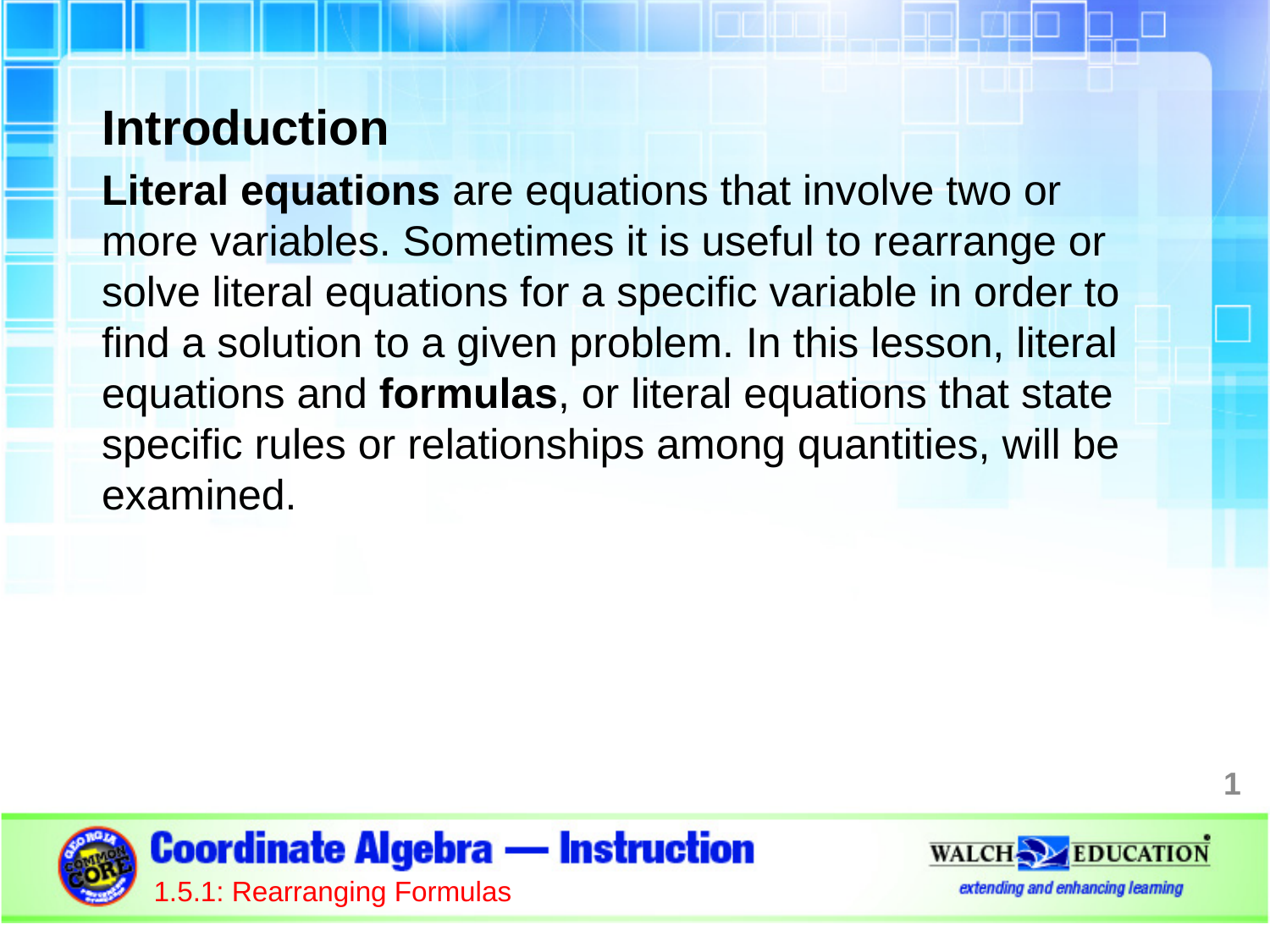

Introduction
Literal equations are equations that involve two or more variables. Sometimes it is useful to rearrange or solve literal equations for a specific variable in order to find a solution to a given problem. In this lesson, literal equations and formulas, or literal equations that state specific rules or relationships among quantities, will be examined.

1
1.5.1: Rearranging Formulas